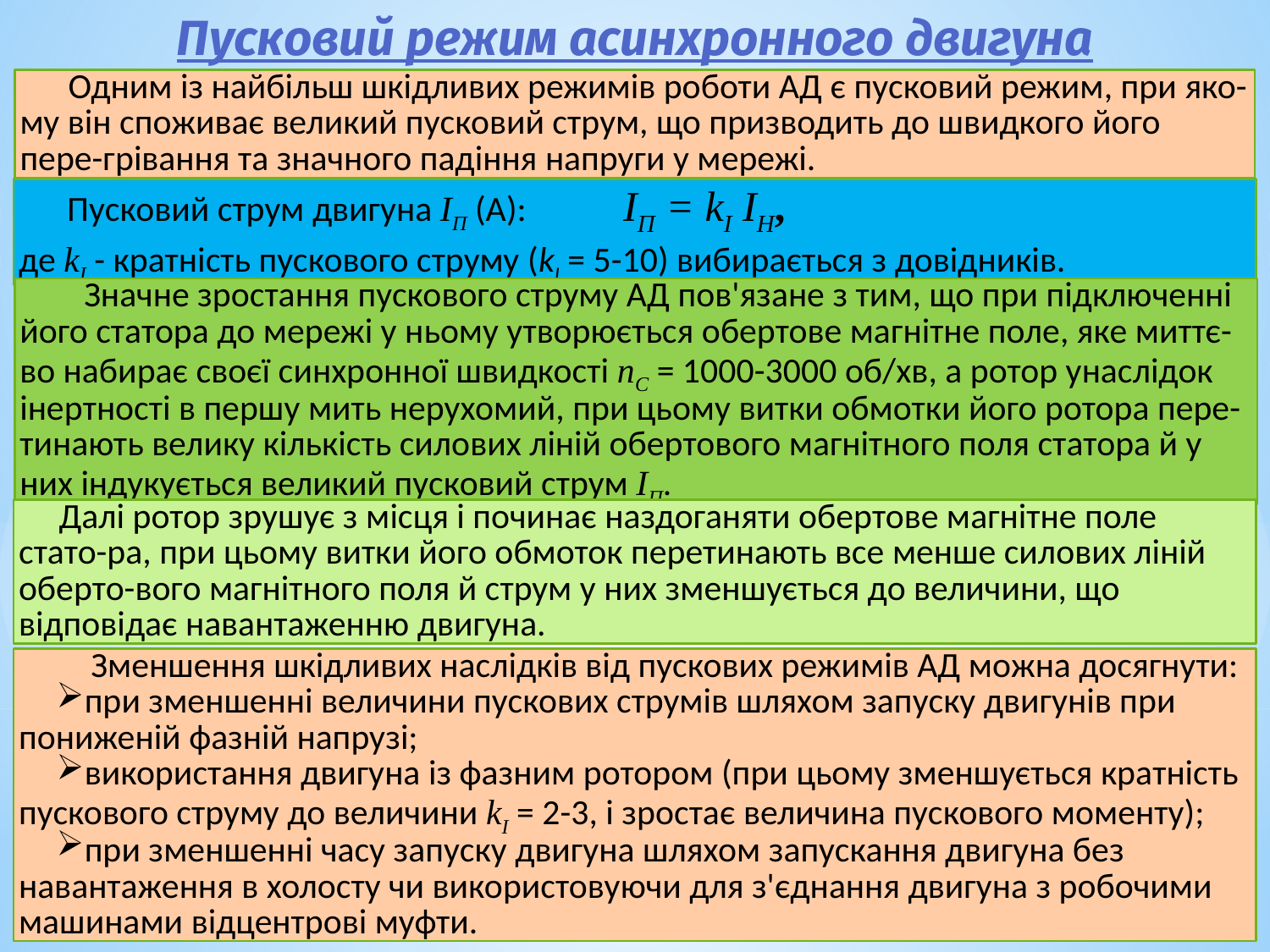

Пусковий режим асинхронного двигуна
      Одним із найбільш шкідливих режимів роботи АД є пусковий режим, при яко-му він споживає великий пусковий струм, що призводить до швидкого його пере-грівання та значного падіння напруги у мережі.
      Пусковий струм двигуна ІП (А):            ІП = kІ ІH,
де kІ - кратність пускового струму (kІ = 5-10) вибирається з довідників.
        Значне зростання пускового струму АД пов'язане з тим, що при підключенні його статора до мережі у ньому утворюється обертове магнітне поле, яке миттє-во набирає своєї синхронної швидкості пС = 1000-3000 об/хв, а ротор унаслідок інертності в першу мить нерухомий, при цьому витки обмотки його ротора пере-тинають велику кількість силових ліній обертового магнітного поля статора й у них індукується великий пусковий струм ІП.
     Далі ротор зрушує з місця і починає наздоганяти обертове магнітне поле стато-ра, при цьому витки його обмоток перетинають все менше силових ліній оберто-вого магнітного поля й струм у них зменшується до величини, що відповідає навантаженню двигуна.
         Зменшення шкідливих наслідків від пускових режимів АД можна досягнути:
при зменшенні величини пускових струмів шляхом запуску двигунів при пониженій фазній напрузі;
використання двигуна із фазним ротором (при цьому зменшується кратність пускового струму до величини kІ = 2-3, і зростає величина пускового моменту);
при зменшенні часу запуску двигуна шляхом запускання двигуна без навантаження в холосту чи використовуючи для з'єднання двигуна з робочими машинами відцентрові муфти.